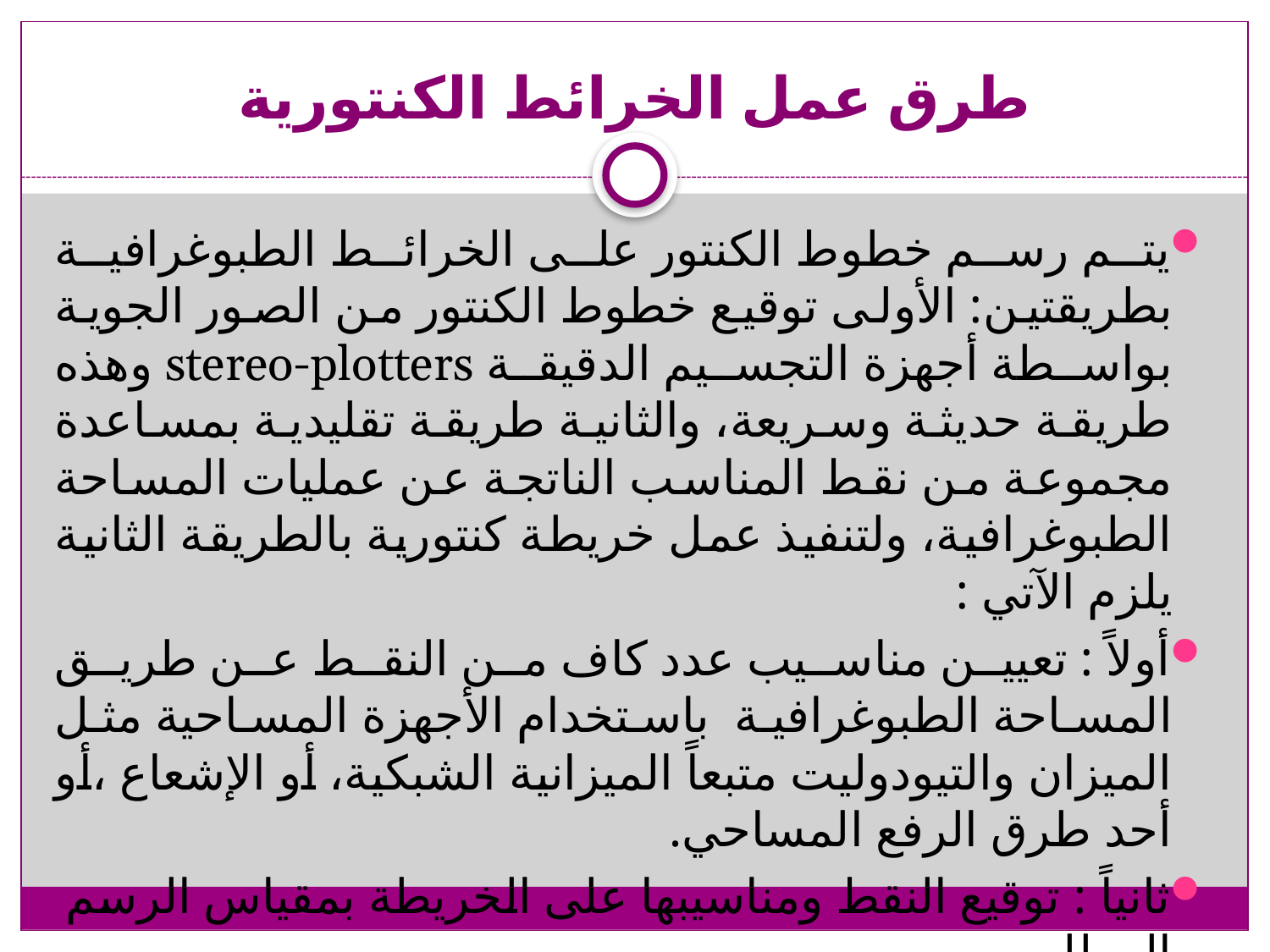

# طرق عمل الخرائط الكنتورية
يتم رسم خطوط الكنتور على الخرائط الطبوغرافية بطريقتين: الأولى توقيع خطوط الكنتور من الصور الجوية بواسطة أجهزة التجسيم الدقيقة stereo-plotters وهذه طريقة حديثة وسريعة، والثانية طريقة تقليدية بمساعدة مجموعة من نقط المناسب الناتجة عن عمليات المساحة الطبوغرافية، ولتنفيذ عمل خريطة كنتورية بالطريقة الثانية يلزم الآتي :
أولاً : تعيين مناسيب عدد كاف من النقط عن طريق المساحة الطبوغرافية  باستخدام الأجهزة المساحية مثل الميزان والتيودوليت متبعاً الميزانية الشبكية، أو الإشعاع ،أو أحد طرق الرفع المساحي.
ثانياً : توقيع النقط ومناسيبها على الخريطة بمقياس الرسم المطلوب .
ثالثاً : رسم خطوط تساوى الارتفاعات ( خطوط الكنتور ).